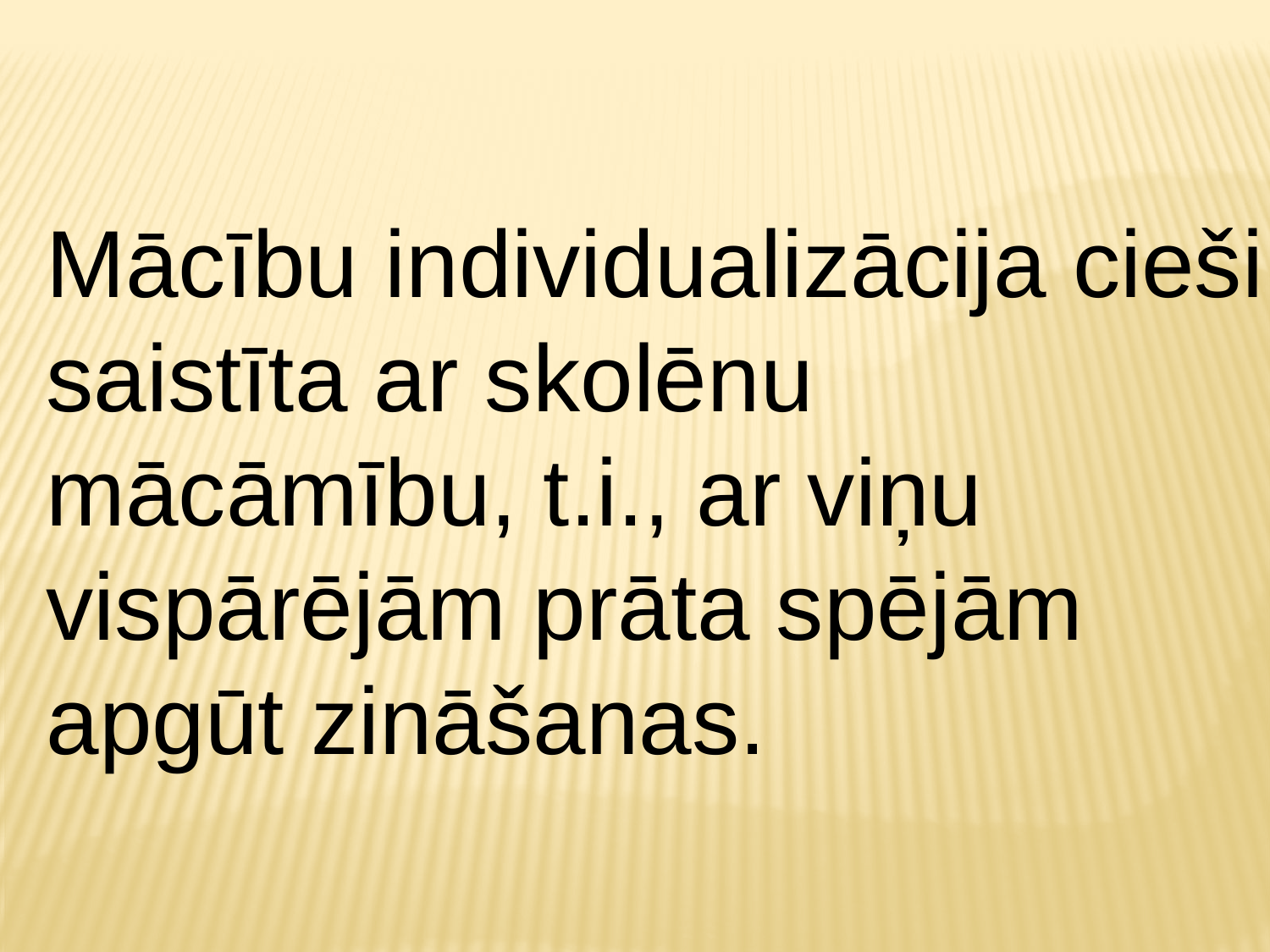

Mācību individualizācija cieši saistīta ar skolēnu mācāmību, t.i., ar viņu vispārējām prāta spējām apgūt zināšanas.